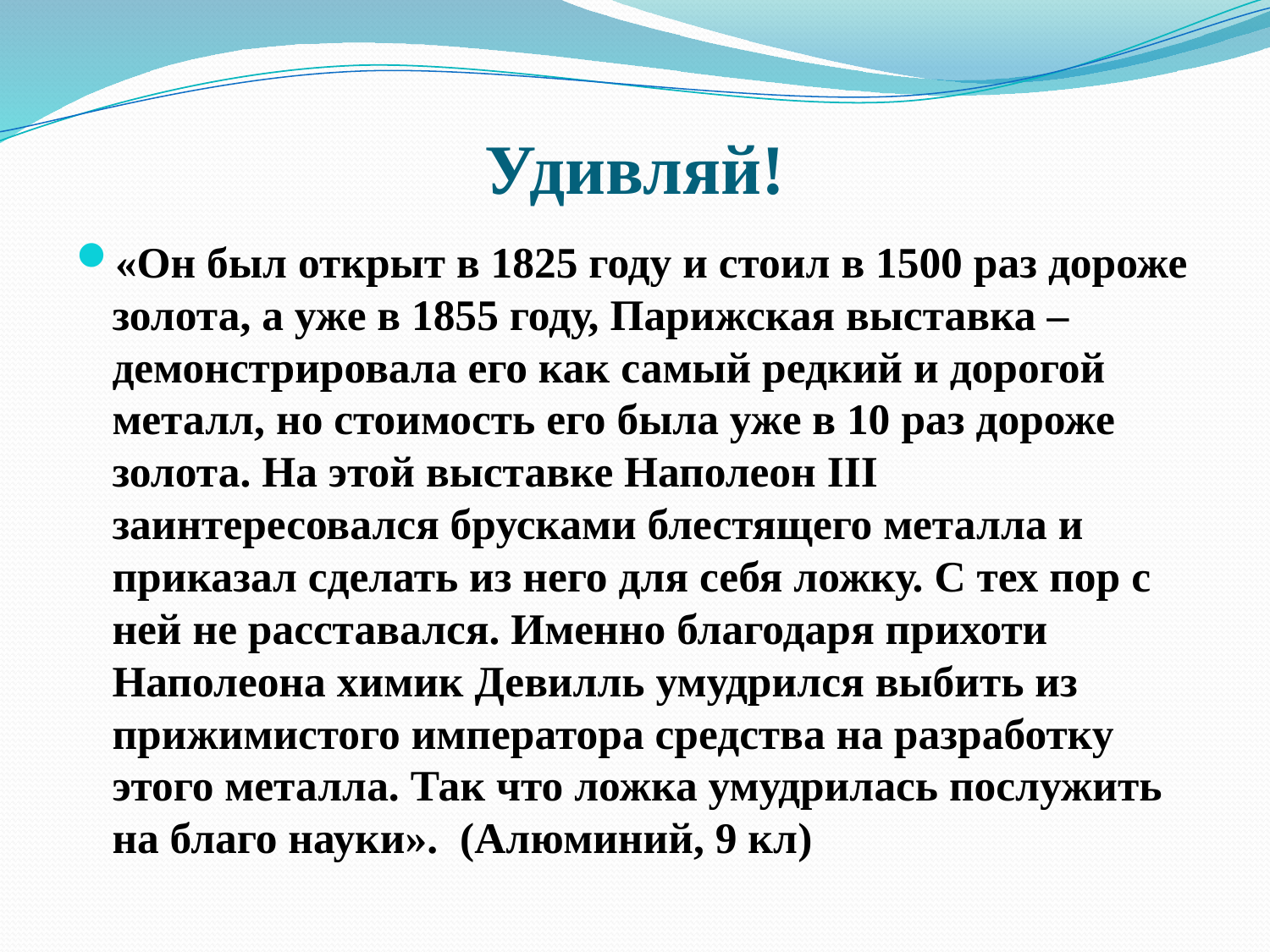

# Удивляй!
«Он был открыт в 1825 году и стоил в 1500 раз дороже золота, а уже в 1855 году, Парижская выставка – демонстрировала его как самый редкий и дорогой металл, но стоимость его была уже в 10 раз дороже золота. На этой выставке Наполеон III заинтересовался брусками блестящего металла и приказал сделать из него для себя ложку. С тех пор с ней не расставался. Именно благодаря прихоти Наполеона химик Девилль умудрился выбить из прижимистого императора средства на разработку этого металла. Так что ложка умудрилась послужить на благо науки».  (Алюминий, 9 кл)